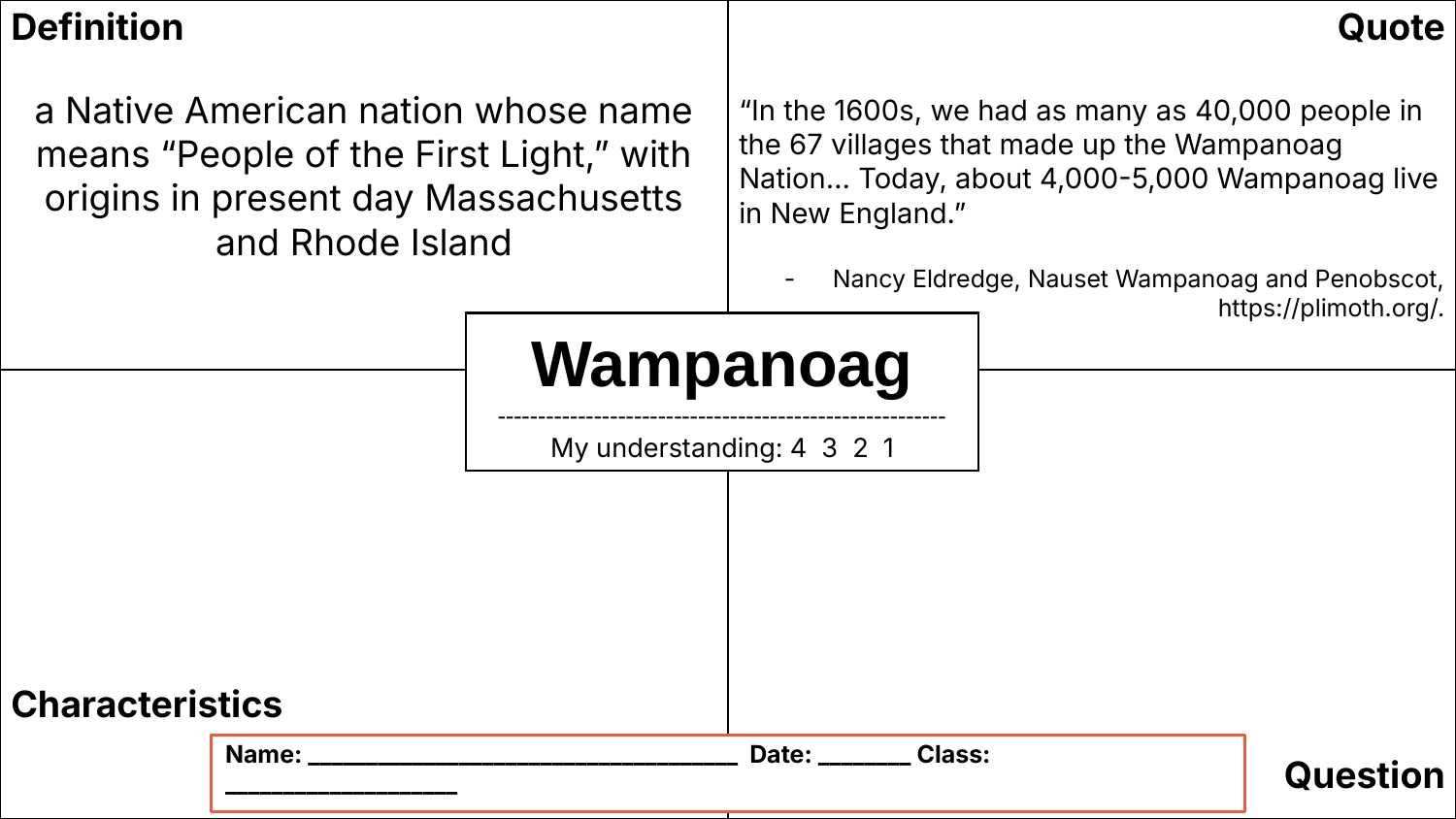

| Definition a Native American nation whose name means “People of the First Light,” with origins in present day Massachusetts and Rhode Island | Quote “In the 1600s, we had as many as 40,000 people in the 67 villages that made up the Wampanoag Nation… Today, about 4,000-5,000 Wampanoag live in New England.” Nancy Eldredge, Nauset Wampanoag and Penobscot, https://plimoth.org/. |
| --- | --- |
| Characteristics | Question |
Wampanoag
--------------------------------------------------------
My understanding: 4  3  2  1
Name: _____________________________________  Date: ________ Class: ____________________